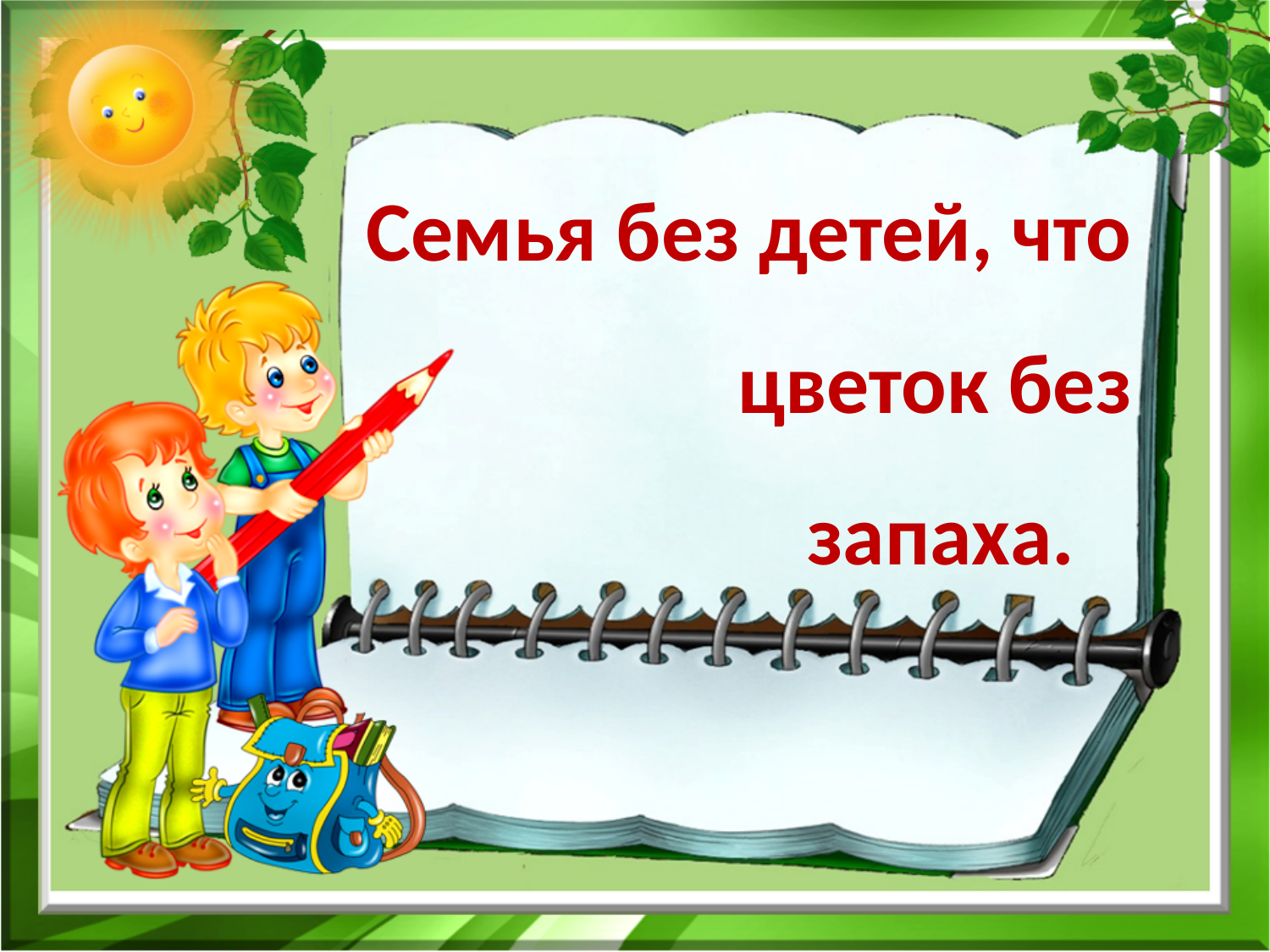

# Семья без детей, что           цветок без запаха.